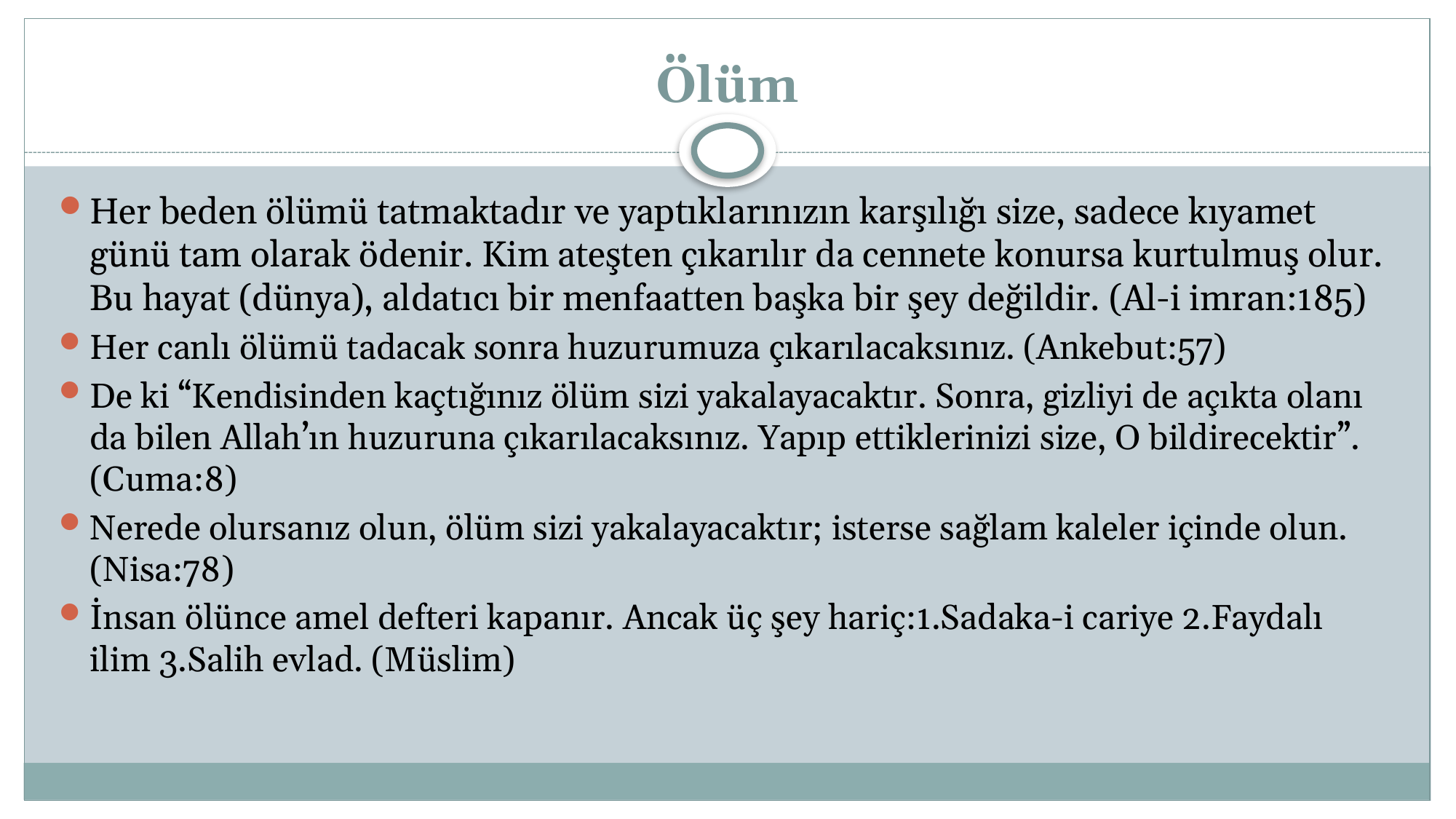

# Ölüm
Her beden ölümü tatmaktadır ve yaptıklarınızın karşılığı size, sadece kıyamet günü tam olarak ödenir. Kim ateşten çıkarılır da cennete konursa kurtulmuş olur. Bu hayat (dünya), aldatıcı bir menfaatten başka bir şey değildir. (Al-i imran:185)
Her canlı ölümü tadacak sonra huzurumuza çıkarılacaksınız. (Ankebut:57)
De ki “Kendisinden kaçtığınız ölüm sizi yakalayacaktır. Sonra, gizliyi de açıkta olanı da bilen Allah’ın huzuruna çıkarılacaksınız. Yapıp ettiklerinizi size, O bildirecektir”. (Cuma:8)
Nerede olursanız olun, ölüm sizi yakalayacaktır; isterse sağlam kaleler içinde olun. (Nisa:78)
İnsan ölünce amel defteri kapanır. Ancak üç şey hariç:1.Sadaka-i cariye 2.Faydalı ilim 3.Salih evlad. (Müslim)